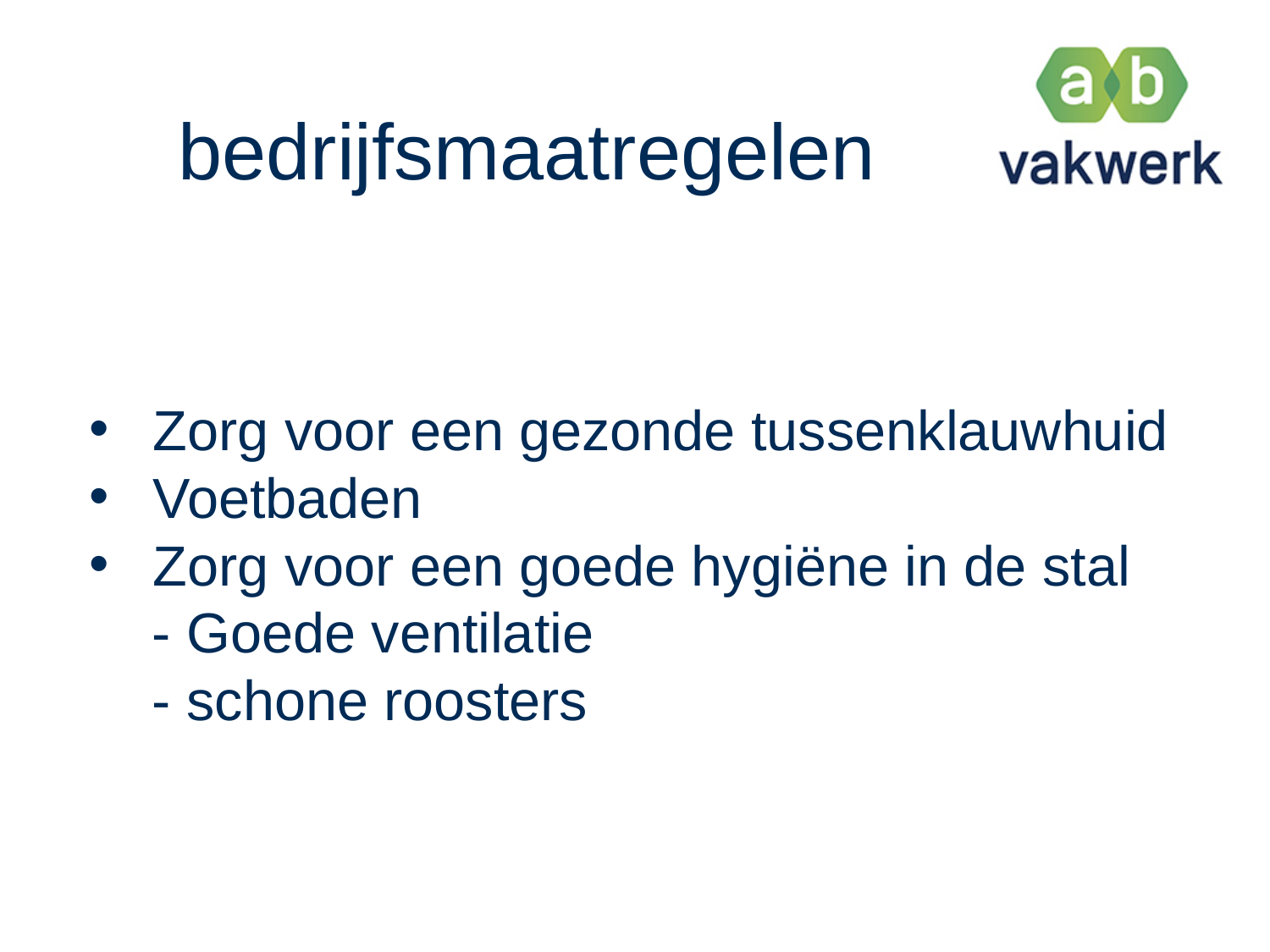

# bedrijfsmaatregelen
Zorg voor een gezonde tussenklauwhuid
Voetbaden
Zorg voor een goede hygiëne in de stal
    - Goede ventilatie
    - schone roosters